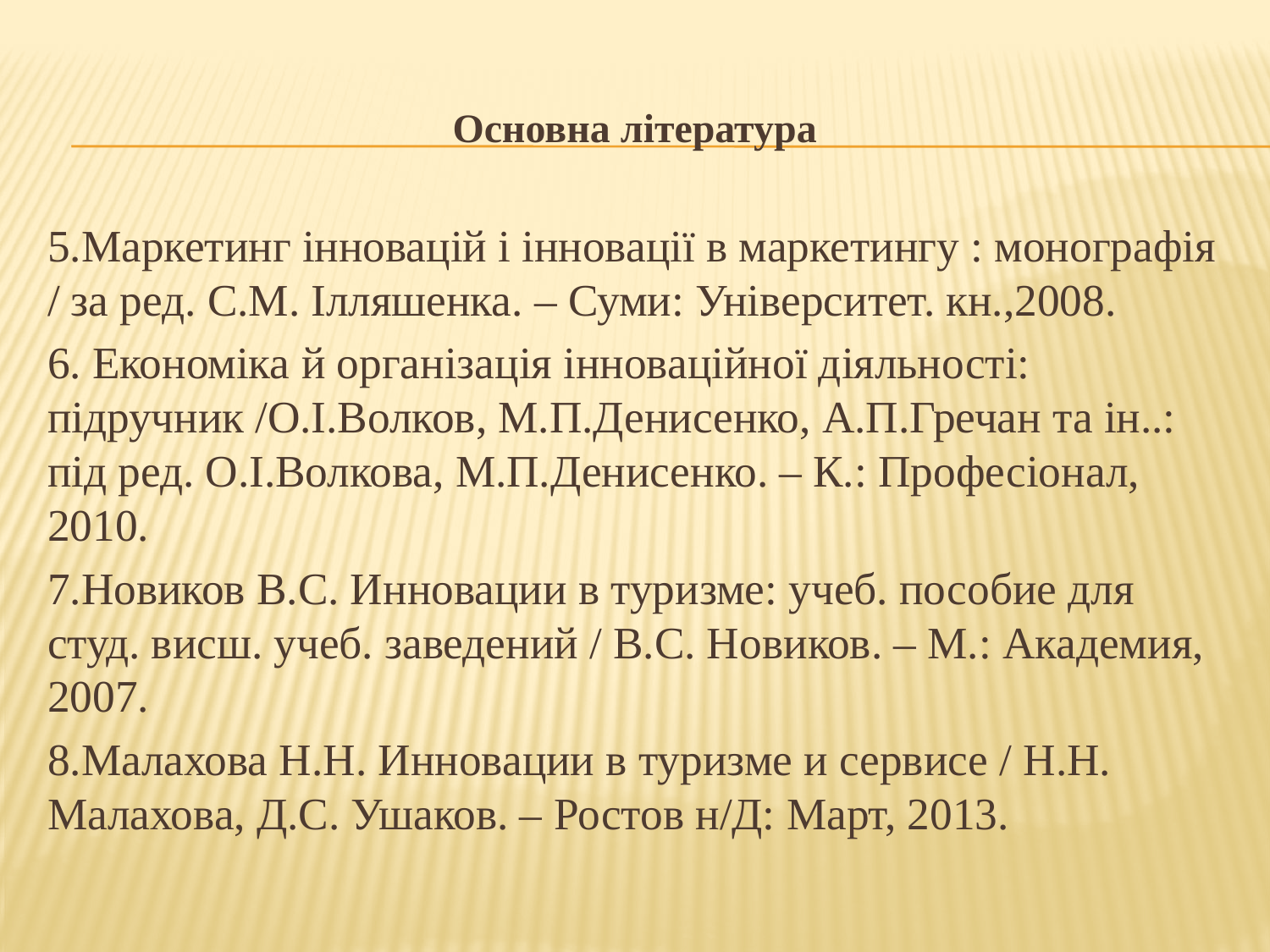

Основна література

5.Маркетинг інновацій і інновації в маркетингу : монографія / за ред. С.М. Ілляшенка. – Суми: Університет. кн.,2008.
6. Економіка й організація інноваційної діяльності: підручник /О.І.Волков, М.П.Денисенко, А.П.Гречан та ін..: під ред. О.І.Волкова, М.П.Денисенко. – К.: Професіонал, 2010.
7.Новиков В.С. Инновации в туризме: учеб. пособие для студ. висш. учеб. заведений / В.С. Новиков. – М.: Академия, 2007.
8.Малахова Н.Н. Инновации в туризме и сервисе / Н.Н. Малахова, Д.С. Ушаков. – Ростов н/Д: Март, 2013.